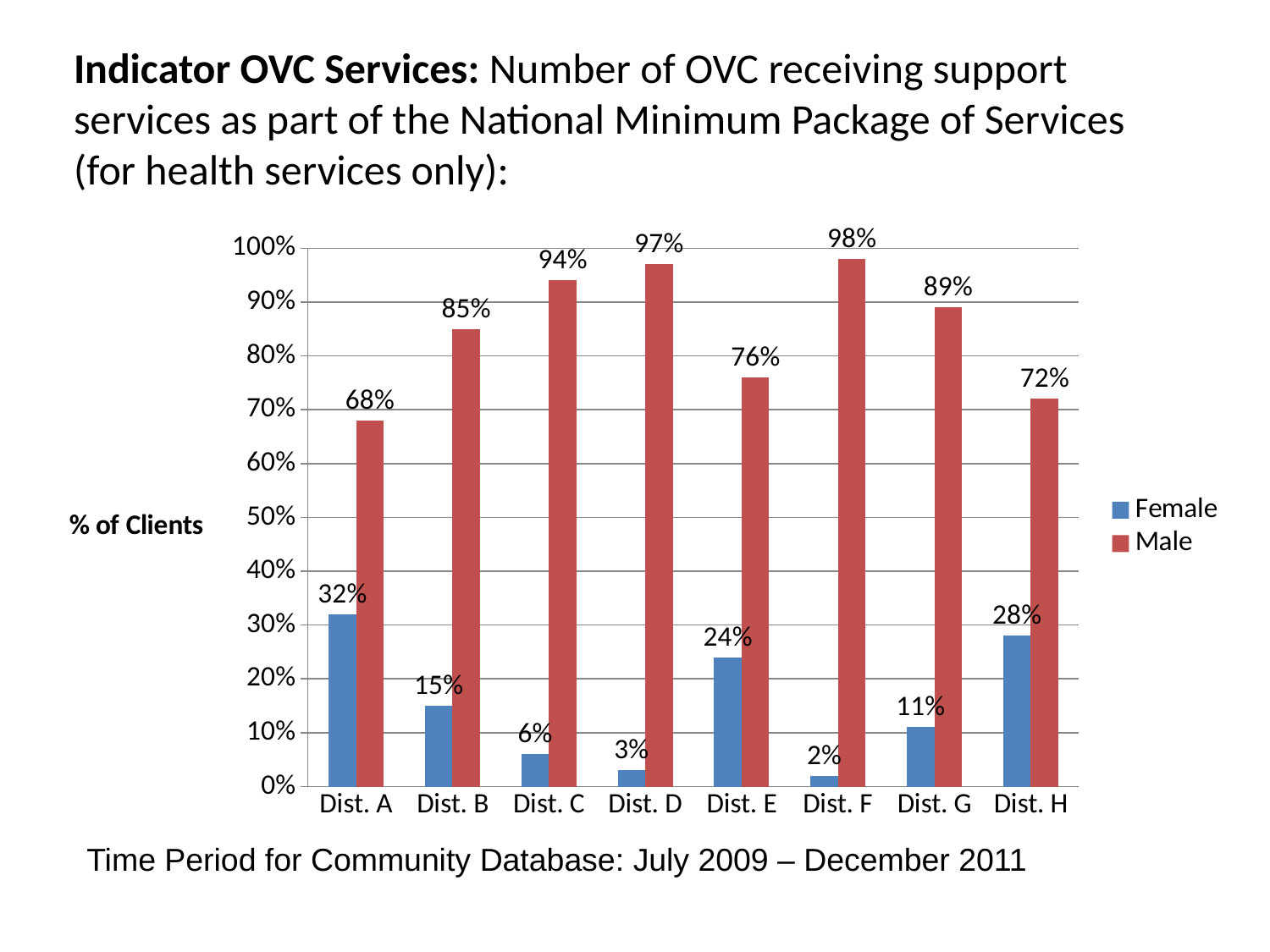

# Indicator OVC Services: Number of OVC receiving support services as part of the National Minimum Package of Services (for health services only):

### Chart

| Category | Female | Male |
|---|---|---|
| Dist. A | 0.32 | 0.68 |
| Dist. B | 0.15 | 0.85 |
| Dist. C | 0.06 | 0.94 |
| Dist. D | 0.03 | 0.97 |
| Dist. E | 0.24 | 0.76 |
| Dist. F | 0.02 | 0.98 |
| Dist. G | 0.11 | 0.89 |
| Dist. H | 0.28 | 0.72 |
Time Period for Community Database: July 2009 – December 2011